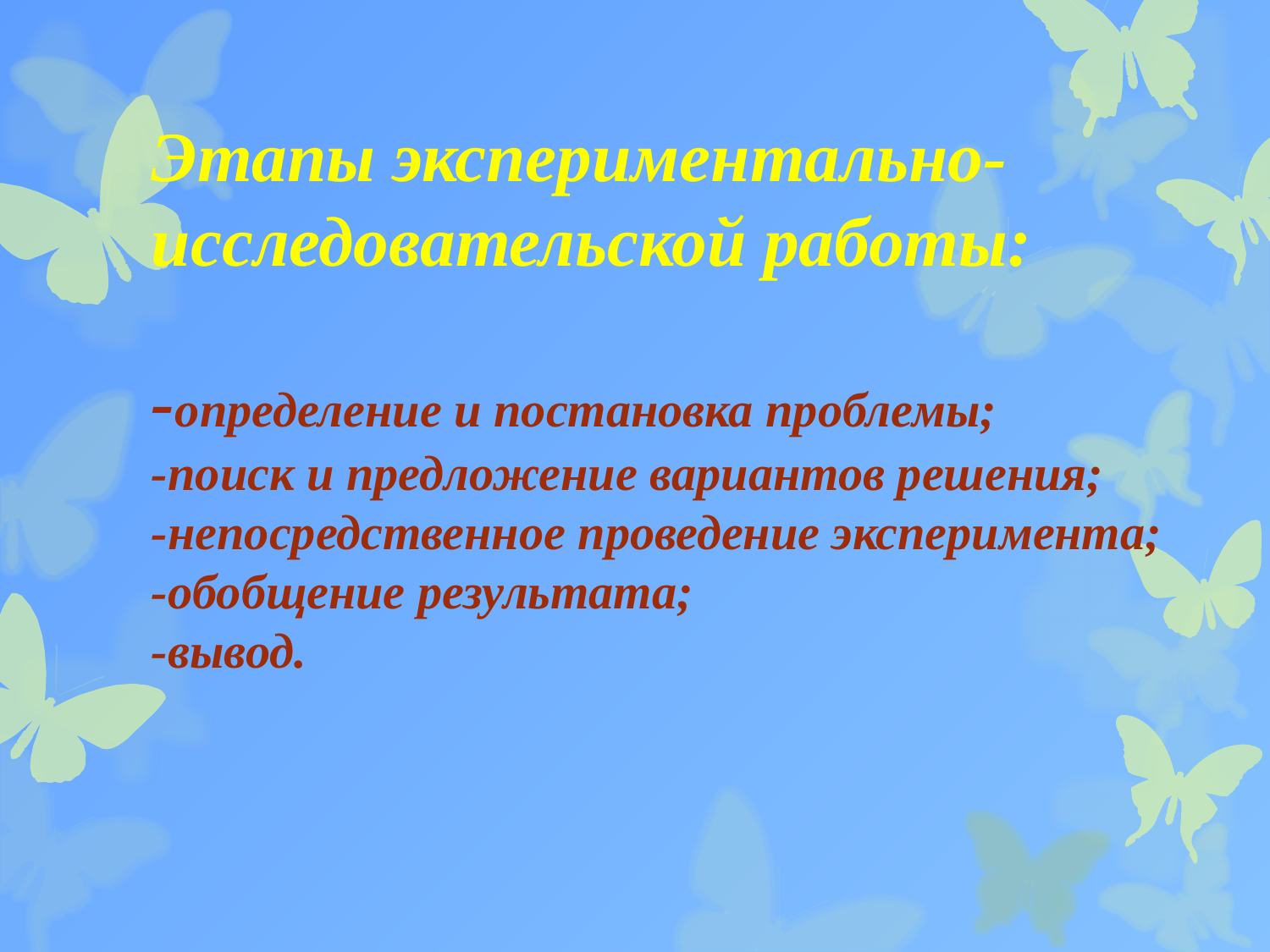

# Этапы экспериментально-исследовательской работы: -определение и постановка проблемы; -поиск и предложение вариантов решения; -непосредственное проведение эксперимента; -обобщение результата; -вывод.